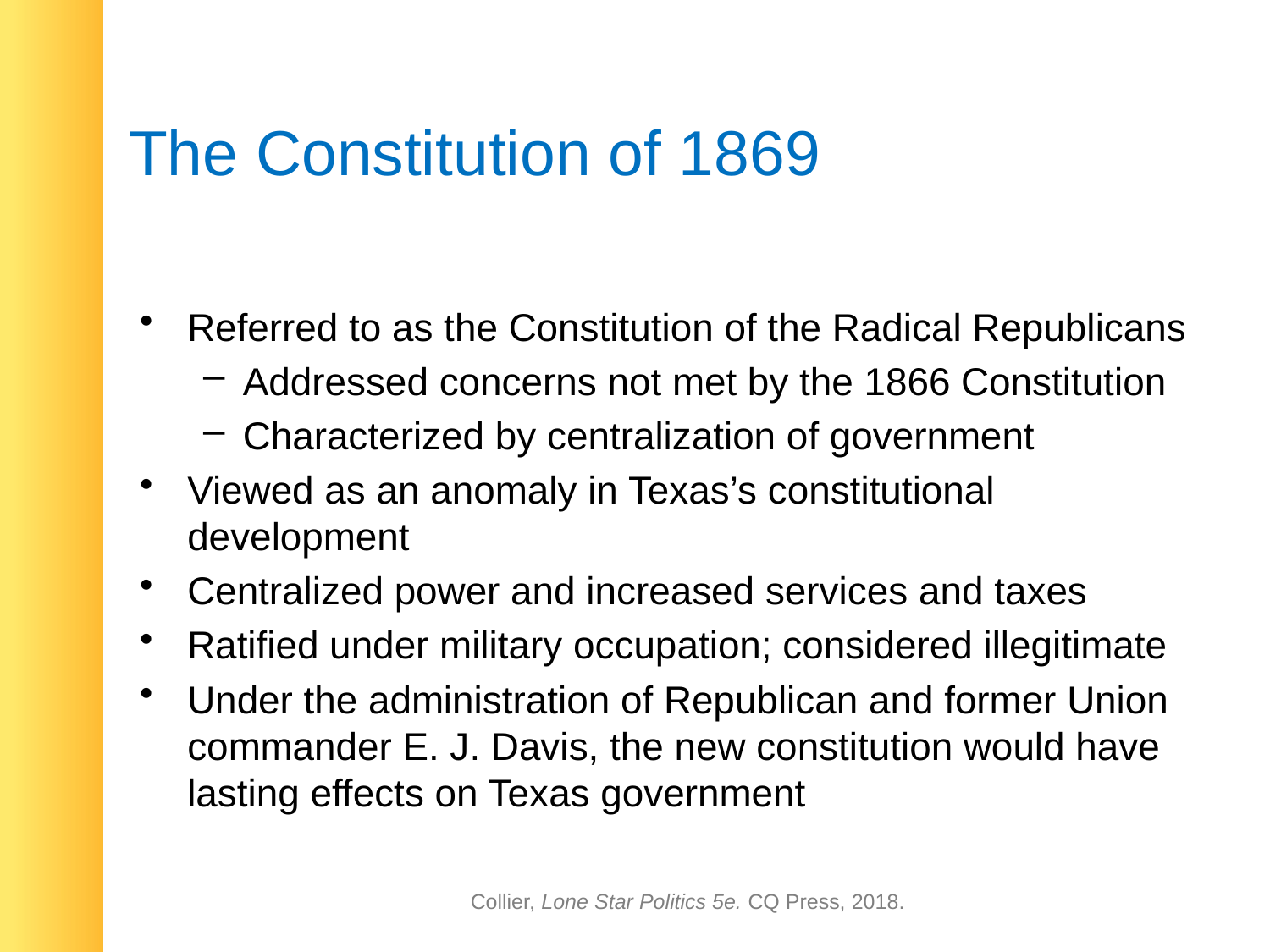

# The Constitution of 1869
Referred to as the Constitution of the Radical Republicans
Addressed concerns not met by the 1866 Constitution
Characterized by centralization of government
Viewed as an anomaly in Texas’s constitutional development
Centralized power and increased services and taxes
Ratified under military occupation; considered illegitimate
Under the administration of Republican and former Union commander E. J. Davis, the new constitution would have lasting effects on Texas government
Collier, Lone Star Politics 5e. CQ Press, 2018.